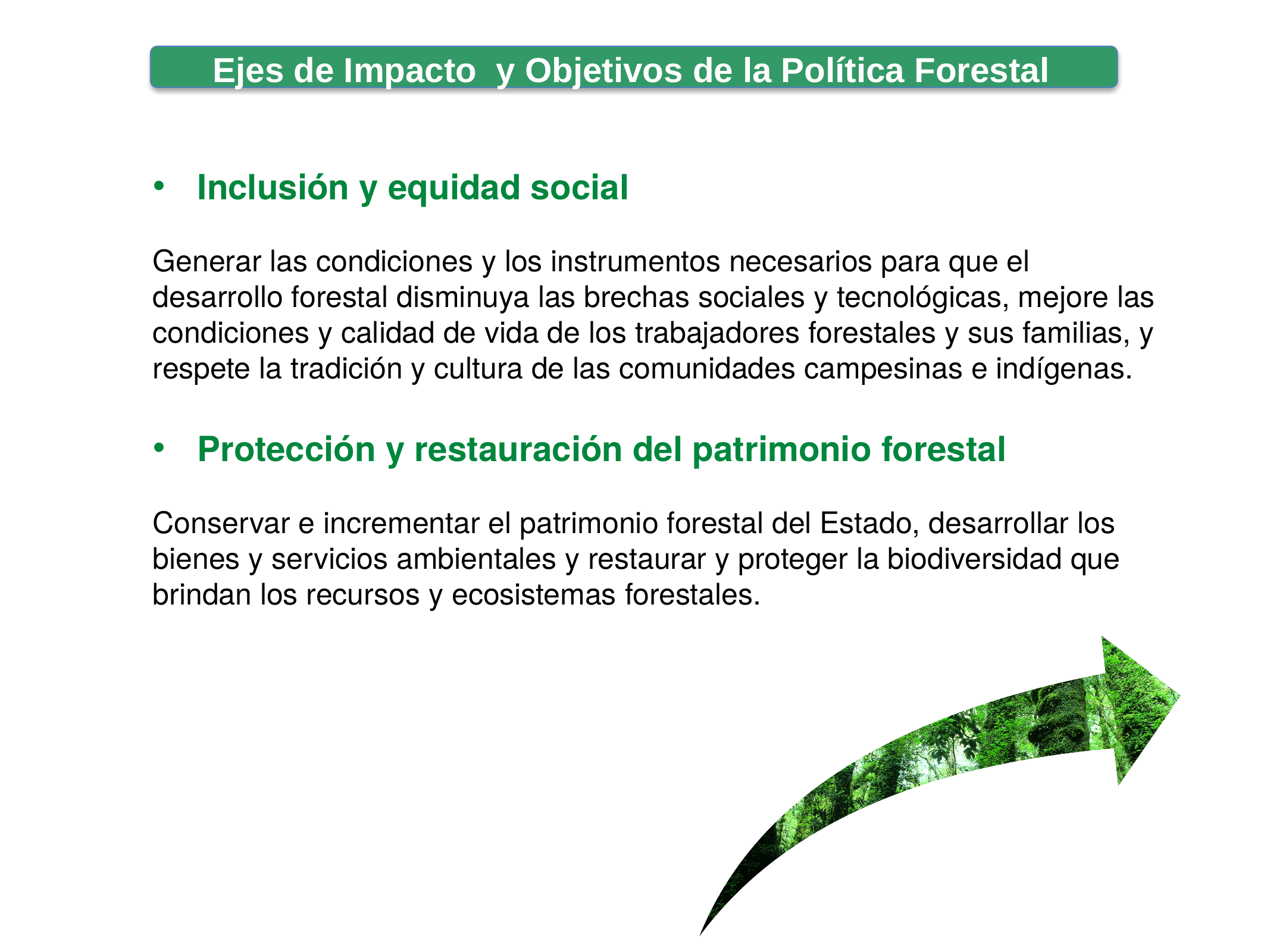

Ejes de Impacto  y Objetivos de la Política Forestal

Inclusión y equidad social

Generar las condiciones y los instrumentos necesarios para que el desarrollo forestal disminuya las brechas sociales y tecnológicas, mejore las condiciones y calidad de vida de los trabajadores forestales y sus familias, y respete la tradición y cultura de las comunidades campesinas e indígenas.

Protección y restauración del patrimonio forestal

Conservar e incrementar el patrimonio forestal del Estado, desarrollar los bienes y servicios ambientales y restaurar y proteger la biodiversidad que brindan los recursos y ecosistemas forestales.